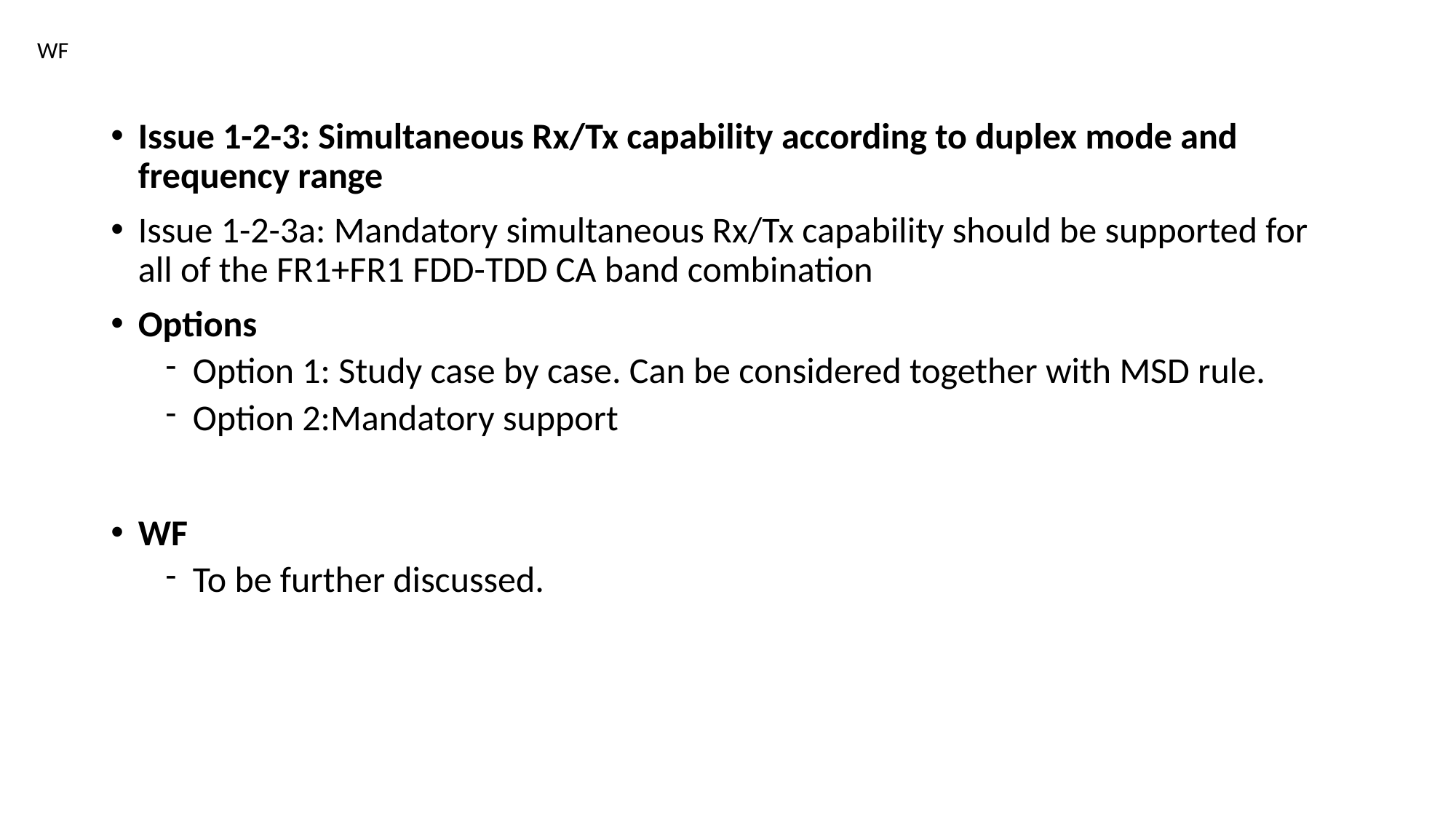

# WF
Issue 1-2-3: Simultaneous Rx/Tx capability according to duplex mode and frequency range
Issue 1-2-3a: Mandatory simultaneous Rx/Tx capability should be supported for all of the FR1+FR1 FDD-TDD CA band combination
Options
Option 1: Study case by case. Can be considered together with MSD rule.
Option 2:Mandatory support

WF
To be further discussed.